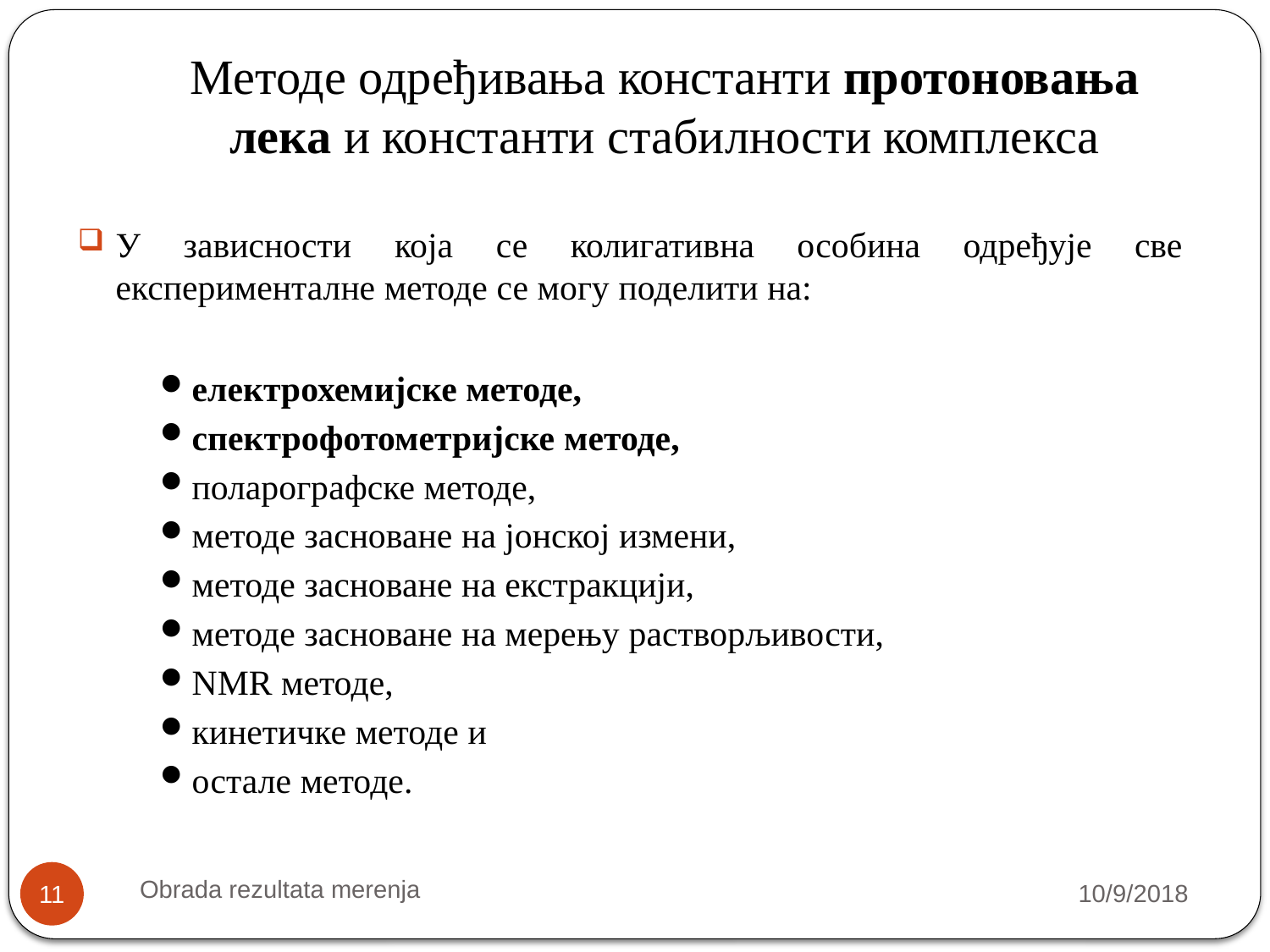

# Методе одређивања константи протоновања лека и константи стабилности комплекса
У зависности која се колигативна особина одређује све експерименталне методе се могу поделити на:

електрохемијске методе,
спектрофотометријске методе,
поларографске методе,
методе засноване на јонској измени,
методе засноване на екстракцији,
методе засноване на мерењу растворљивости,
NMR методе,
кинетичке методе и
остале методе.

Obrada rezultata merenja
10/9/2018
11